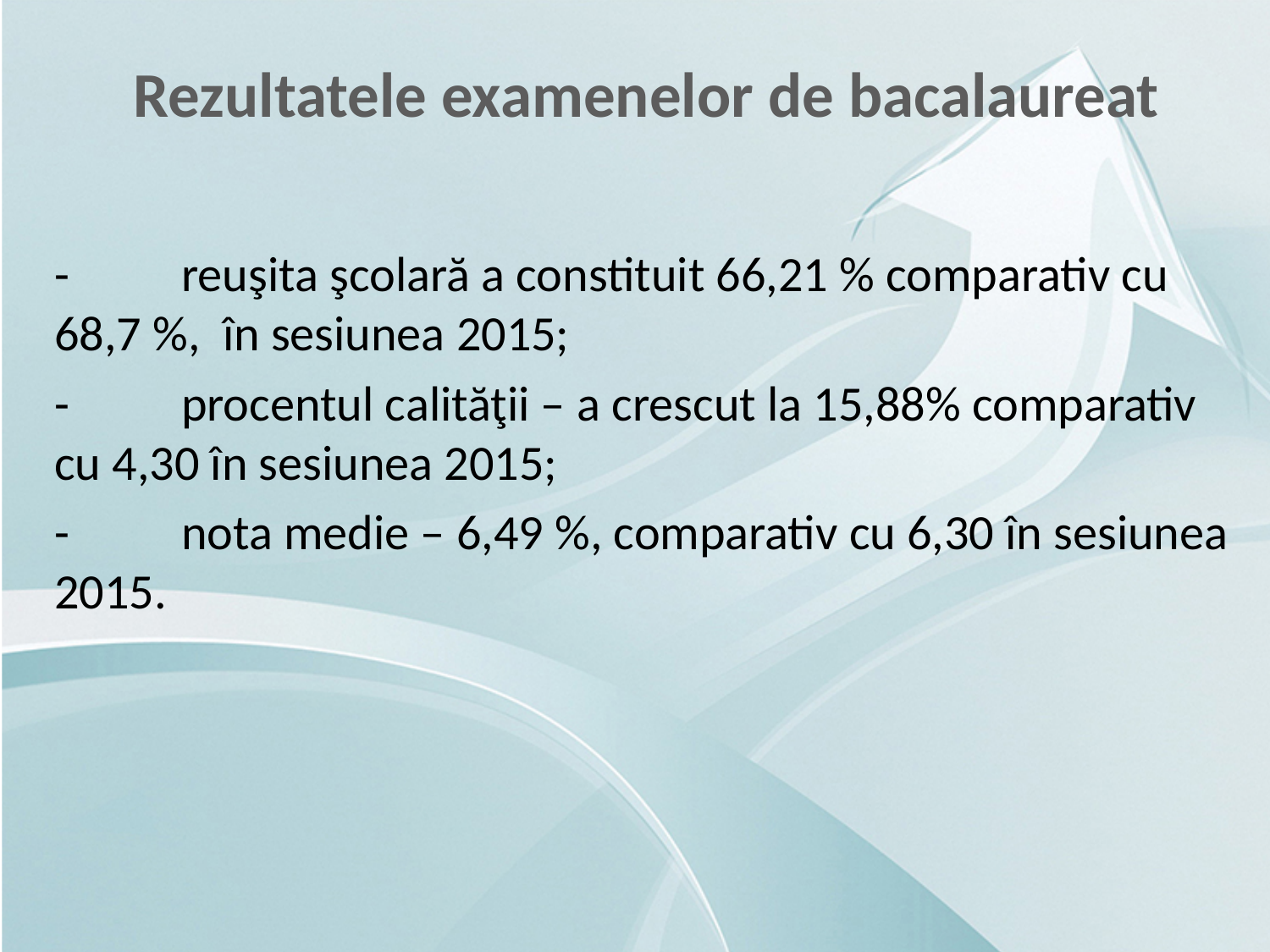

Rezultatele examenelor de bacalaureat
-	reuşita şcolară a constituit 66,21 % comparativ cu 68,7 %,  în sesiunea 2015;
-	procentul calităţii – a crescut la 15,88% comparativ cu 4,30 în sesiunea 2015;
-	nota medie – 6,49 %, comparativ cu 6,30 în sesiunea 2015.